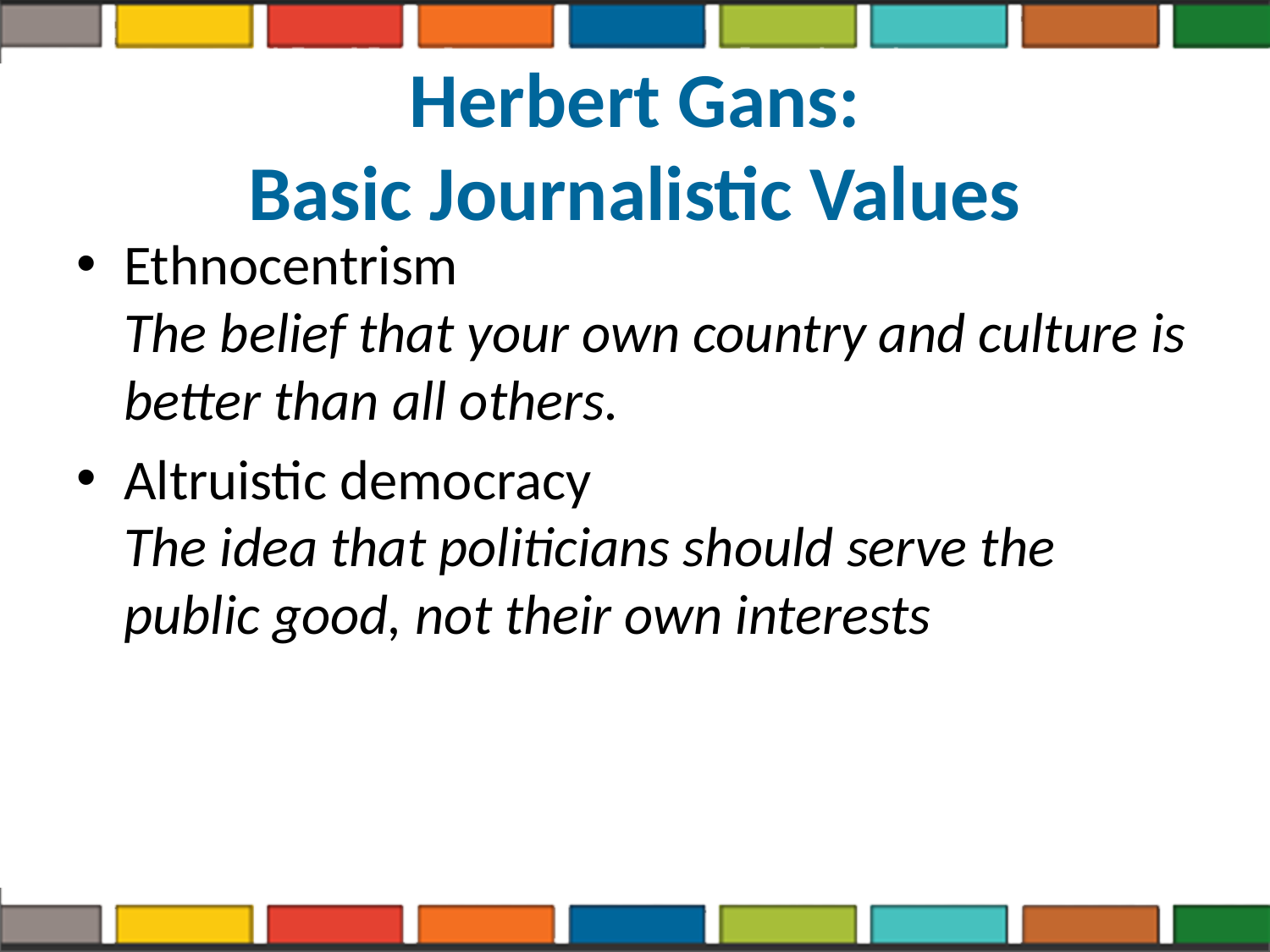

# Herbert Gans: Basic Journalistic Values
Ethnocentrism
The belief that your own country and culture is better than all others.
Altruistic democracy
The idea that politicians should serve the public good, not their own interests